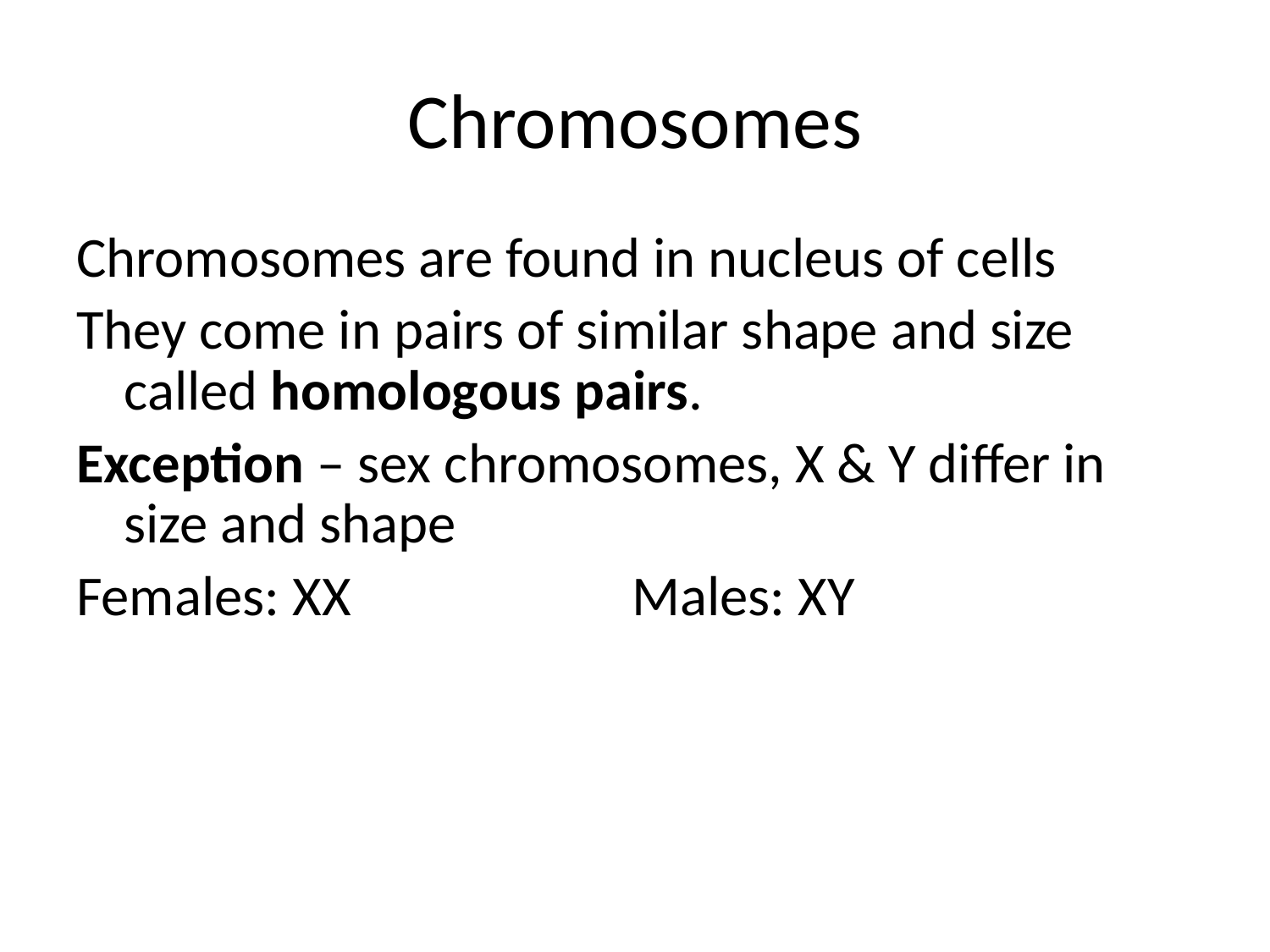

# Chromosomes
Chromosomes are found in nucleus of cells
They come in pairs of similar shape and size called homologous pairs.
Exception – sex chromosomes, X & Y differ in size and shape
Females: XX			Males: XY